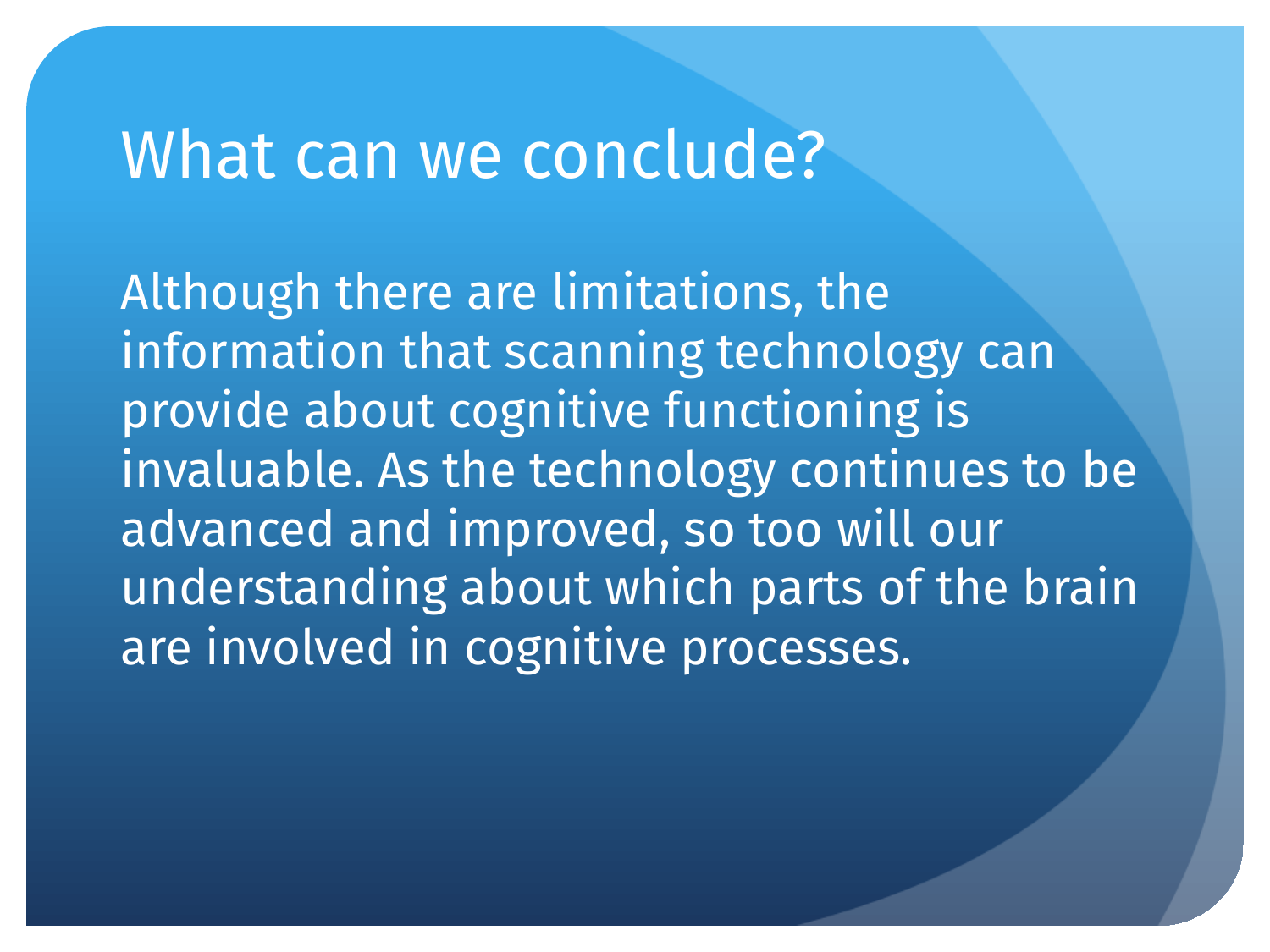

# What can we conclude?
Although there are limitations, the information that scanning technology can provide about cognitive functioning is invaluable. As the technology continues to be advanced and improved, so too will our understanding about which parts of the brain are involved in cognitive processes.